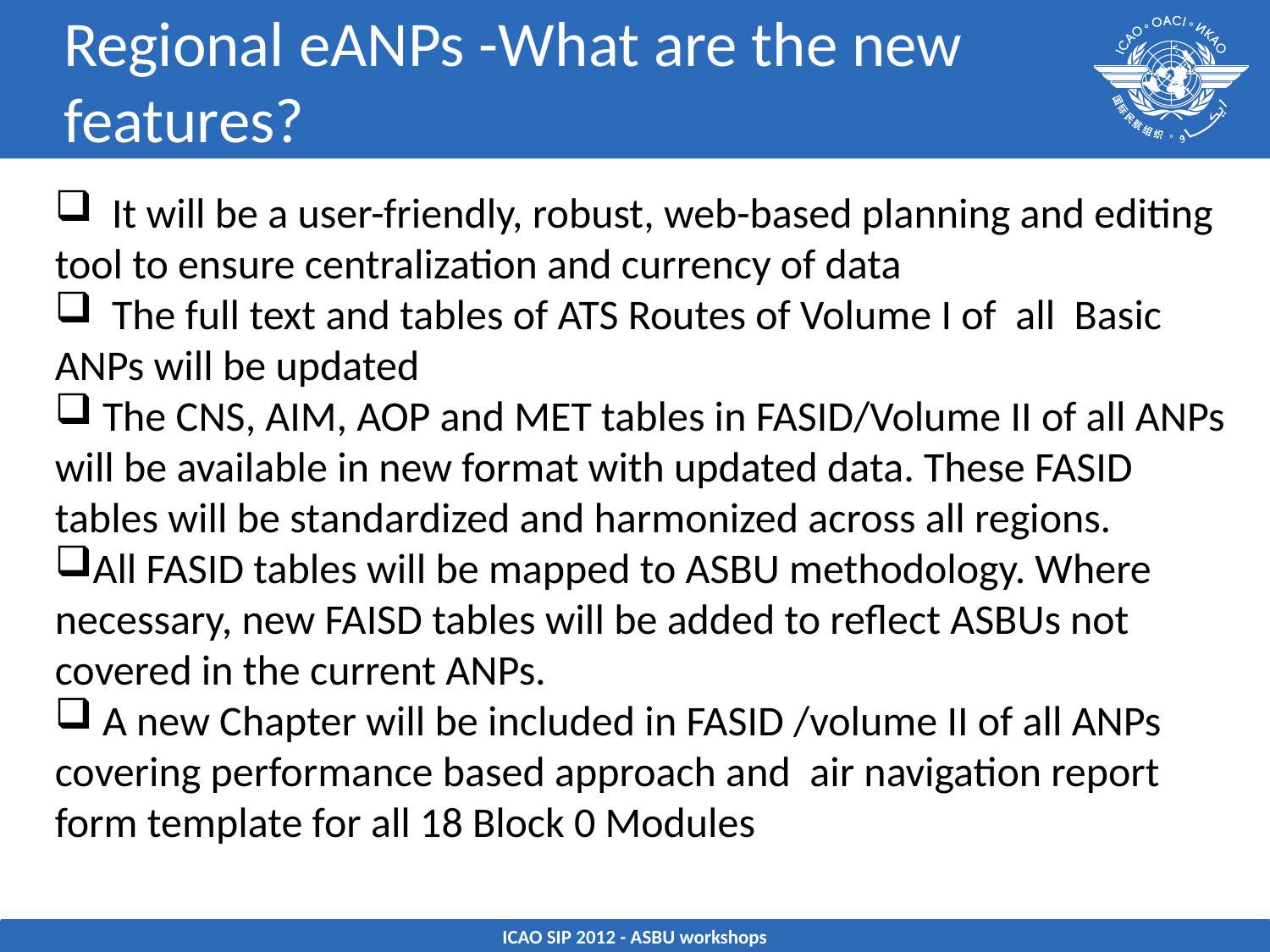

# Regional eANPs -What are the new features?
  It will be a user-friendly, robust, web-based planning and editing tool to ensure centralization and currency of data
  The full text and tables of ATS Routes of Volume I of  all  Basic ANPs will be updated
 The CNS, AIM, AOP and MET tables in FASID/Volume II of all ANPs will be available in new format with updated data. These FASID tables will be standardized and harmonized across all regions.
All FASID tables will be mapped to ASBU methodology. Where necessary, new FAISD tables will be added to reflect ASBUs not covered in the current ANPs.
 A new Chapter will be included in FASID /volume II of all ANPs covering performance based approach and  air navigation report form template for all 18 Block 0 Modules

ICAO SIP 2012 - ASBU workshops